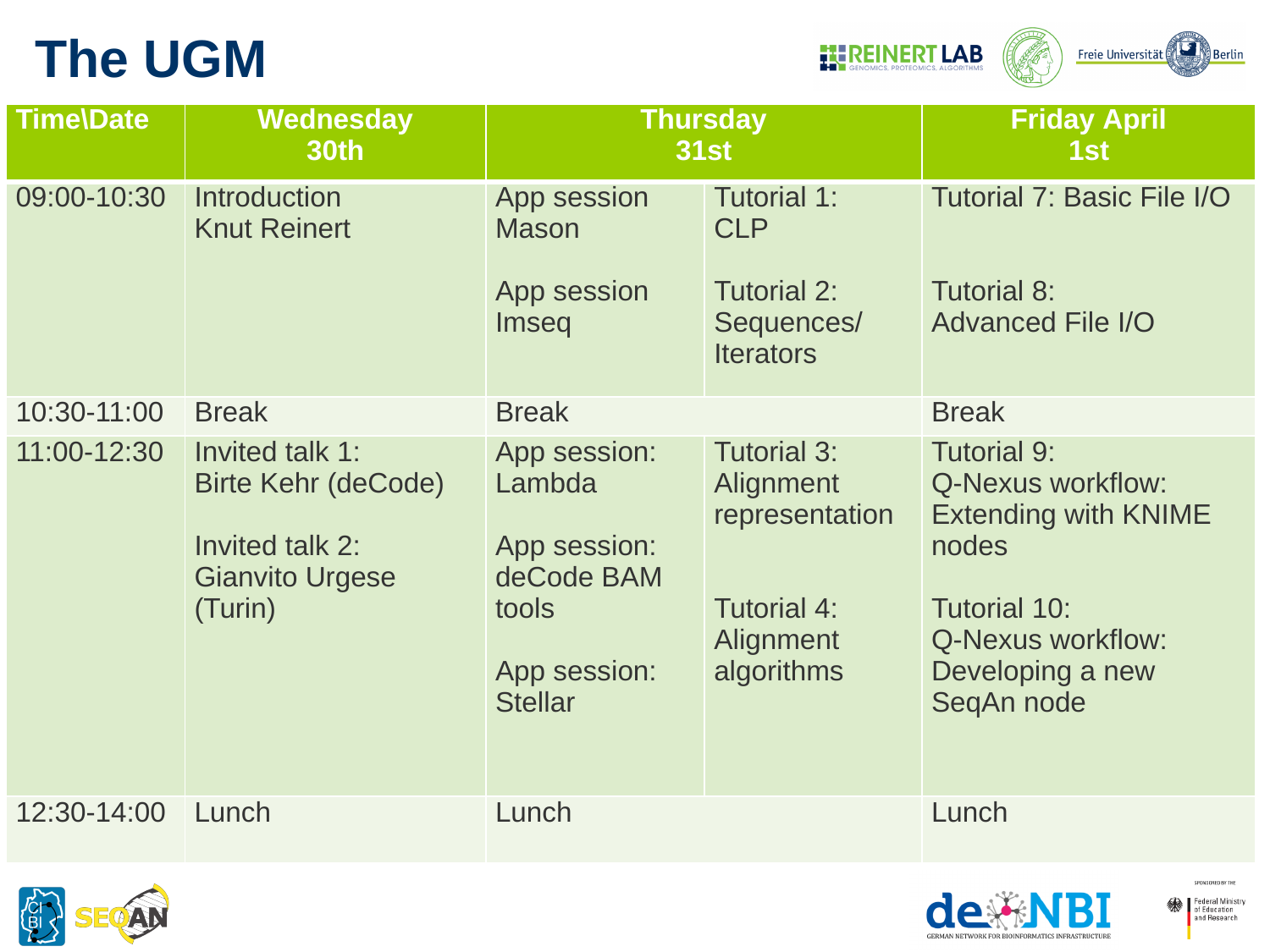

# The UGM
| Time\Date | Wednesday 30th | Thursday 31st |  | Friday April 1st |
| --- | --- | --- | --- | --- |
| 09:00-10:30 | Introduction Knut Reinert | App session Mason App session Imseq | Tutorial 1:  CLP Tutorial 2: Sequences/ Iterators | Tutorial 7: Basic File I/O Tutorial 8: Advanced File I/O |
| 10:30-11:00 | Break | Break |  | Break |
| 11:00-12:30 | Invited talk 1: Birte Kehr (deCode) Invited talk 2: Gianvito Urgese (Turin) | App session: Lambda App session: deCode BAM tools App session: Stellar | Tutorial 3: Alignment  representation Tutorial 4: Alignment algorithms | Tutorial 9: Q-Nexus workflow: Extending with KNIME nodes Tutorial 10: Q-Nexus workflow: Developing a new SeqAn node |
| 12:30-14:00 | Lunch | Lunch |  | Lunch |